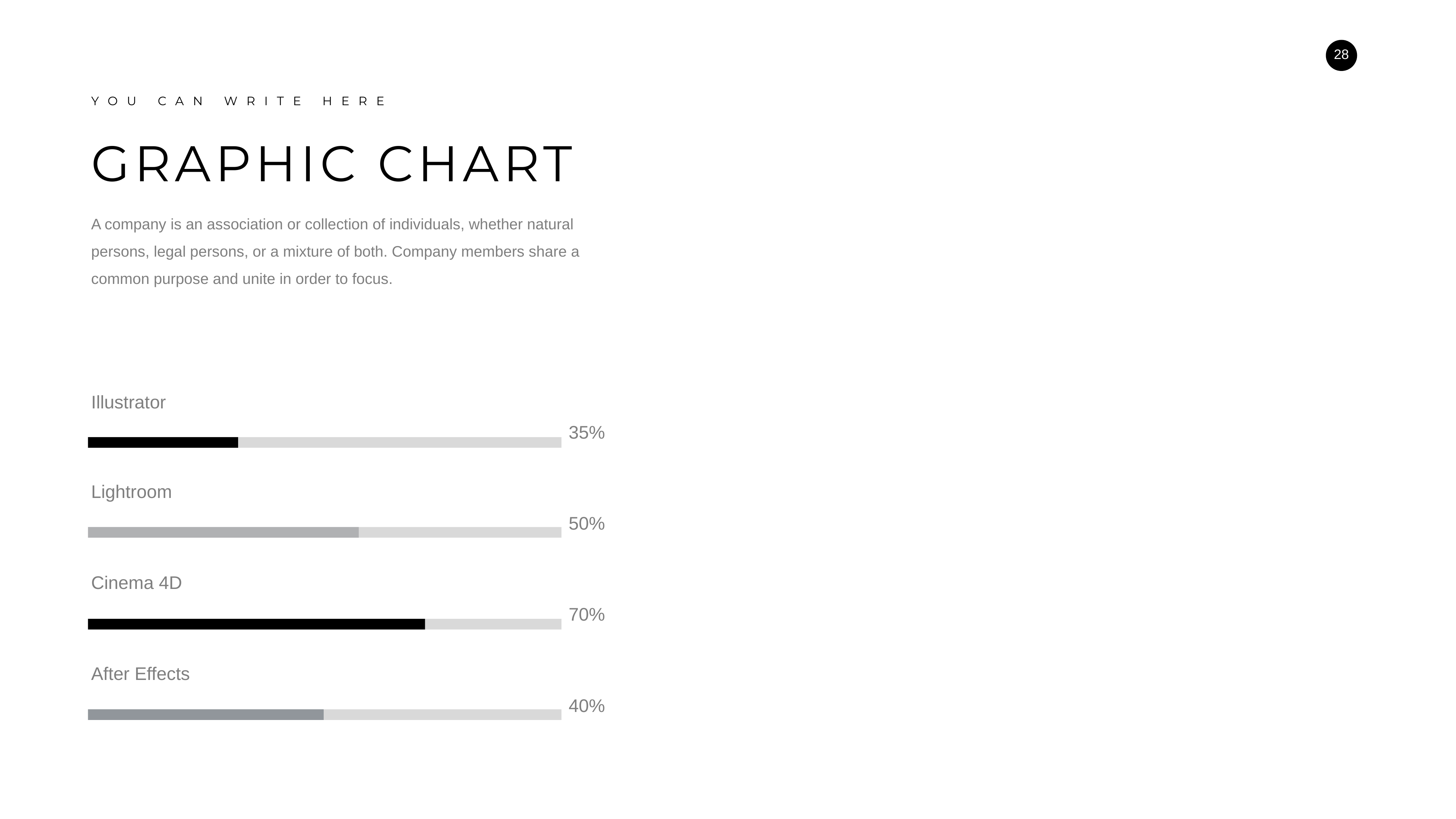

YOU CAN WRITE HERE
GRAPHIC CHART
A company is an association or collection of individuals, whether natural persons, legal persons, or a mixture of both. Company members share a common purpose and unite in order to focus.
Illustrator
35%

Lightroom
50%

Cinema 4D
70%

After Effects
40%